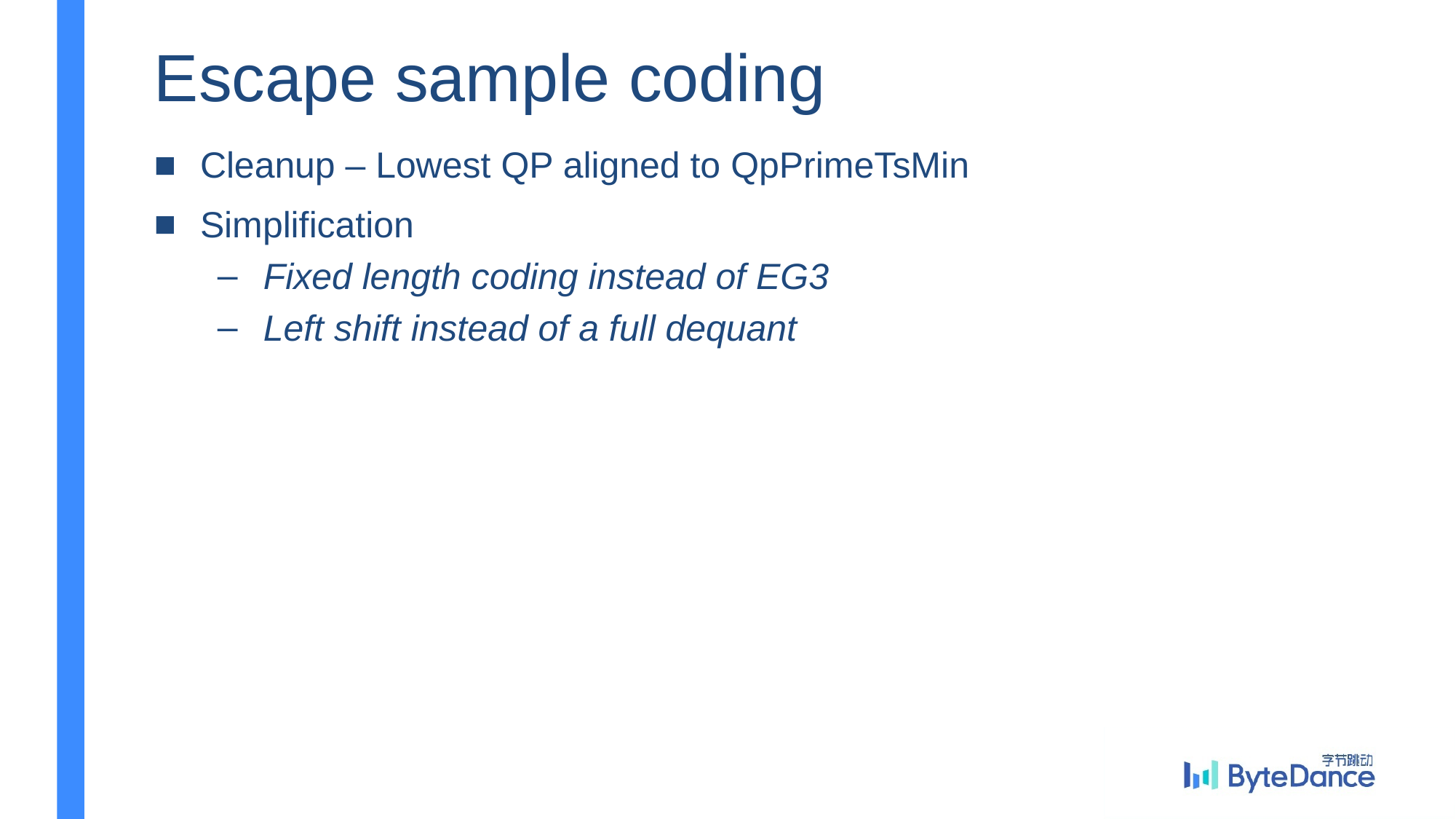

# Escape sample coding
Cleanup – Lowest QP aligned to QpPrimeTsMin
Simplification
Fixed length coding instead of EG3
Left shift instead of a full dequant